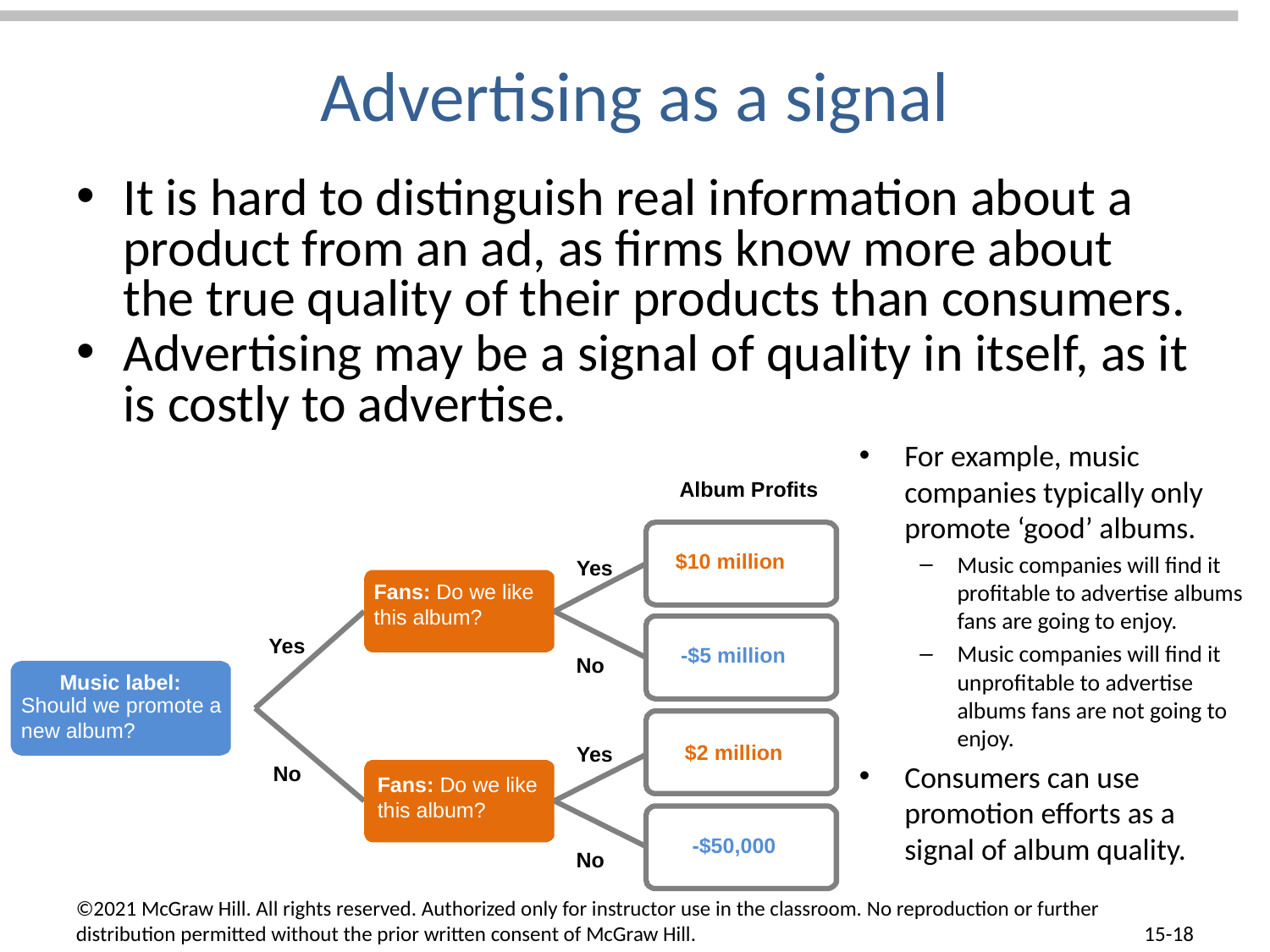

# Advertising as a signal
It is hard to distinguish real information about a product from an ad, as firms know more about the true quality of their products than consumers.
Advertising may be a signal of quality in itself, as it is costly to advertise.

For example, music companies typically only promote ‘good’ albums.
Music companies will find it profitable to advertise albums fans are going to enjoy.
Music companies will find it unprofitable to advertise albums fans are not going to enjoy.
Consumers can use promotion efforts as a signal of album quality.
Album Profits

$10 million
Yes

Fans: Do we like
this album?

-$5 million
Yes
No

Music label:
Should we promote a new album?

$2 million
Yes

Fans: Do we like
this album?
No

-$50,000
No